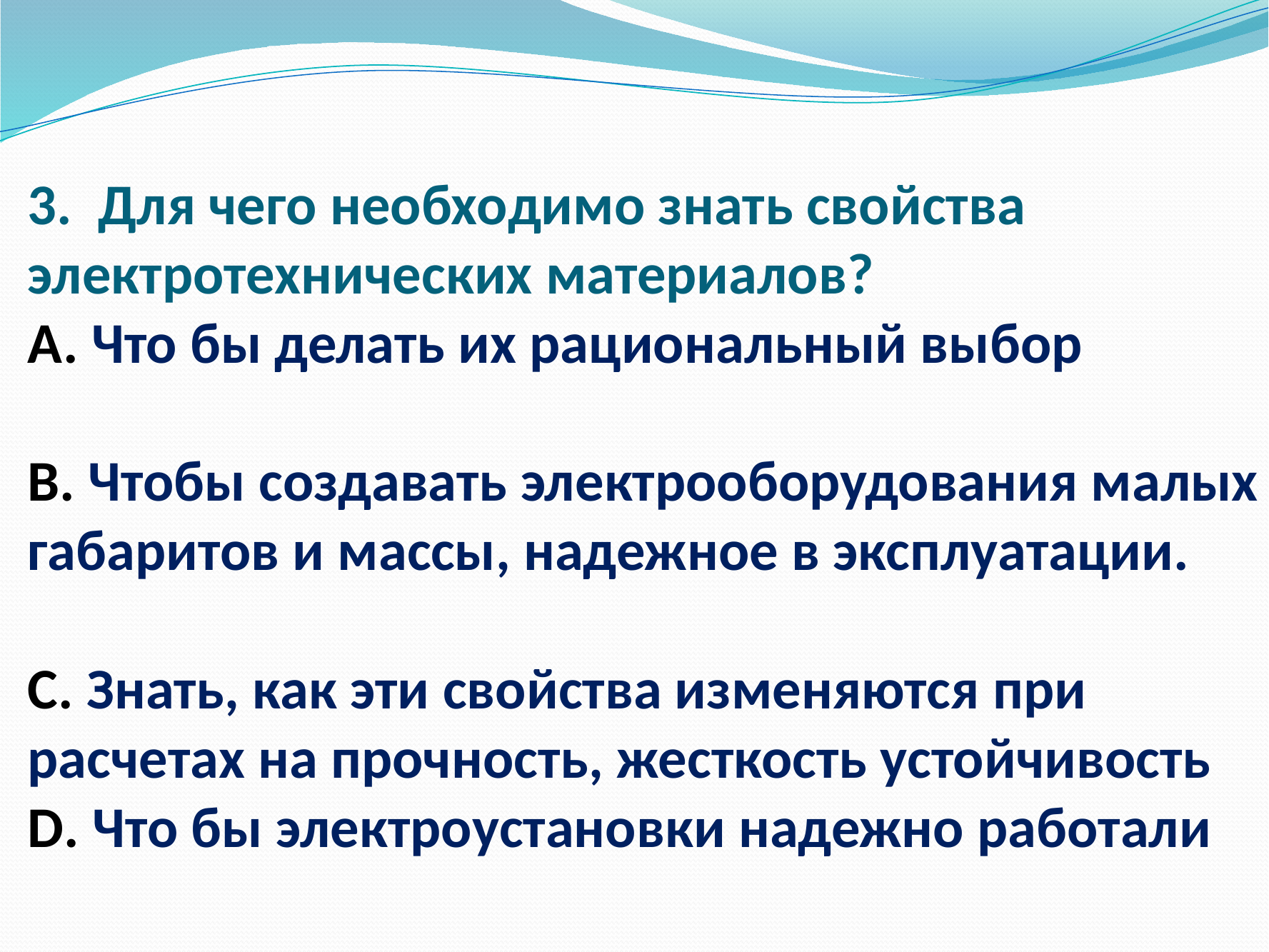

# 3.  Для чего необходимо знать свойства электротехнических материалов? А. Что бы делать их рациональный выбор В. Чтобы создавать электрооборудования малых габаритов и массы, надежное в эксплуатации. С. Знать, как эти свойства изменяются при расчетах на прочность, жесткость устойчивость D. Что бы электроустановки надежно работали